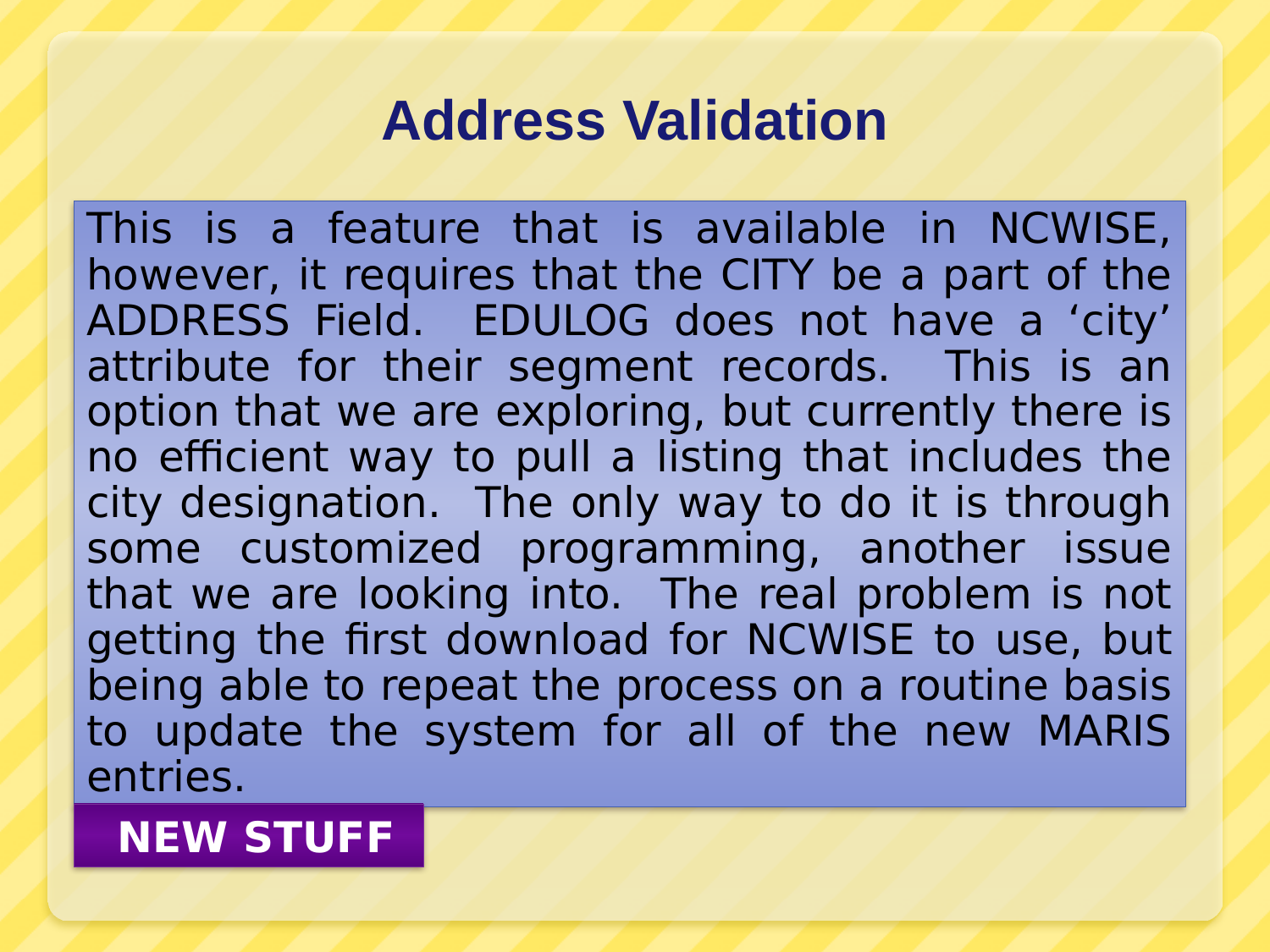

# Address Validation
This is a feature that is available in NCWISE, however, it requires that the CITY be a part of the ADDRESS Field.  EDULOG does not have a ‘city’ attribute for their segment records.  This is an option that we are exploring, but currently there is no efficient way to pull a listing that includes the city designation.  The only way to do it is through some customized programming, another issue that we are looking into.  The real problem is not getting the first download for NCWISE to use, but being able to repeat the process on a routine basis to update the system for all of the new MARIS entries.
 NEW STUFF